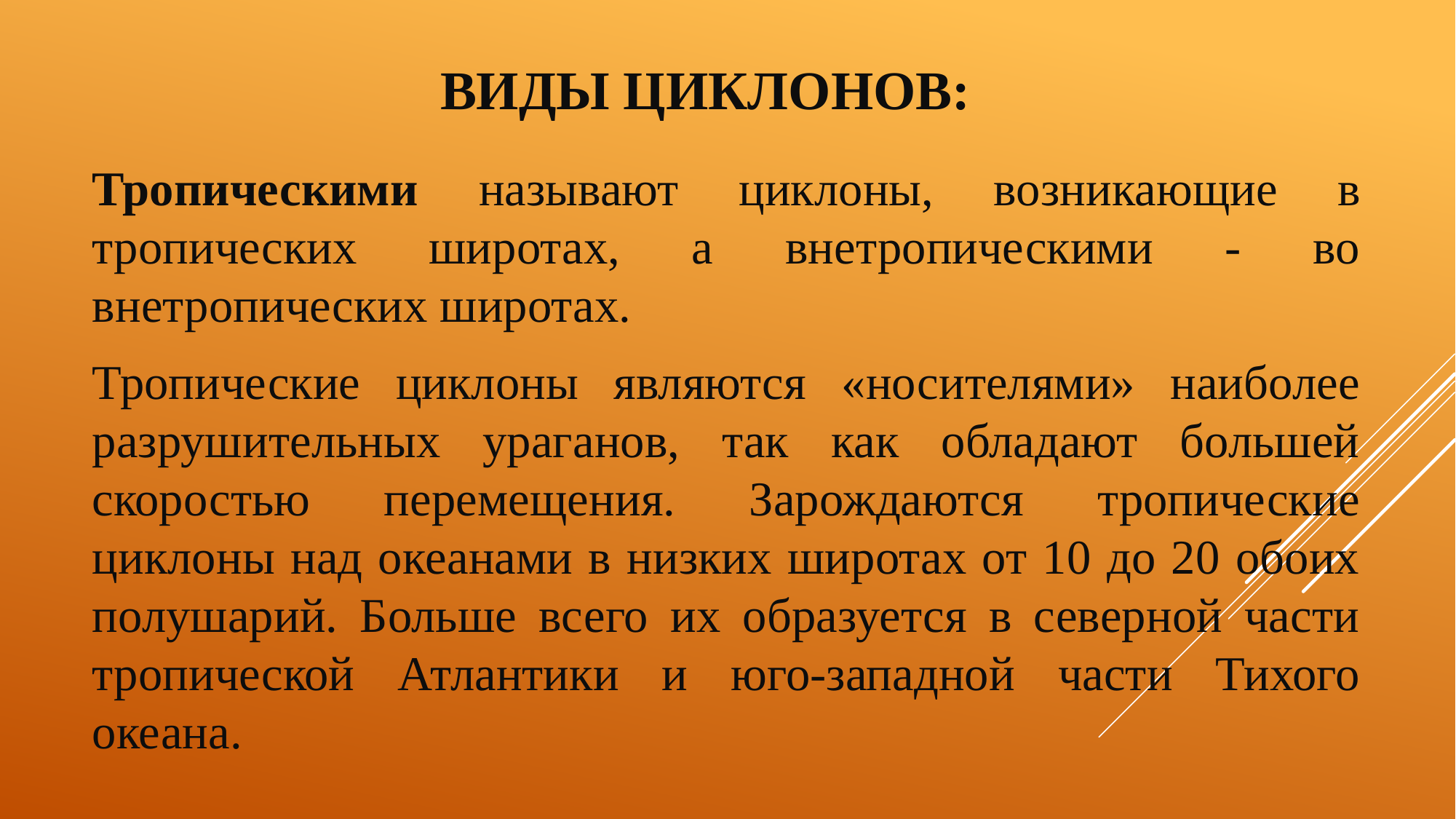

# Виды циклонов:
	Тропическими называют циклоны, возникающие в тропических широтах, а внетропическими - во внетропических широтах.
	Тропические циклоны являются «носителями» наиболее разрушительных ураганов, так как обладают большей скоростью перемещения. Зарождаются тропические циклоны над океанами в низких широтах от 10 до 20 обоих полушарий. Больше всего их образуется в северной части тропической Атлантики и юго-западной части Тихого океана.